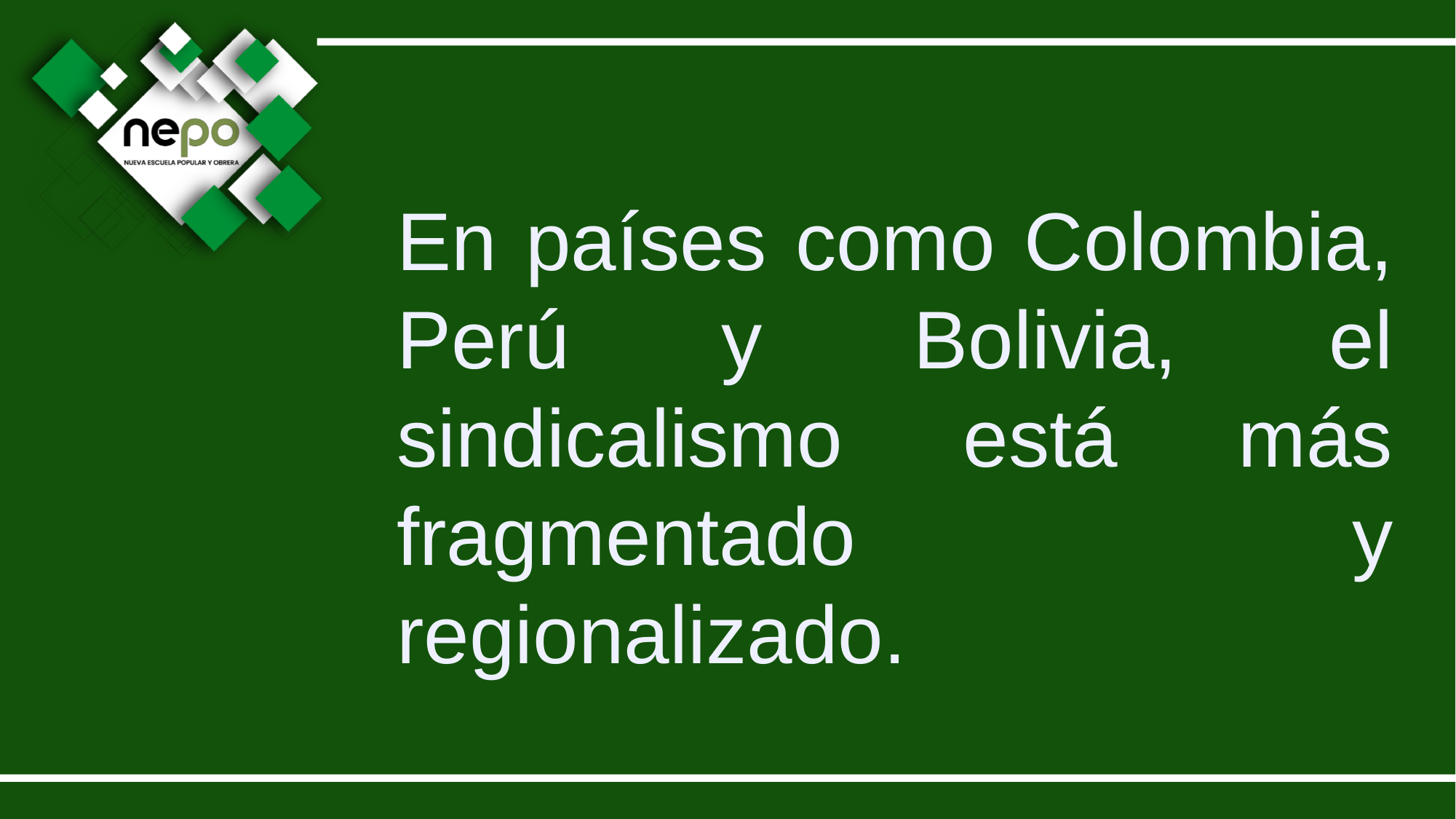

En países como Colombia, Perú y Bolivia, el sindicalismo está más fragmentado y regionalizado.